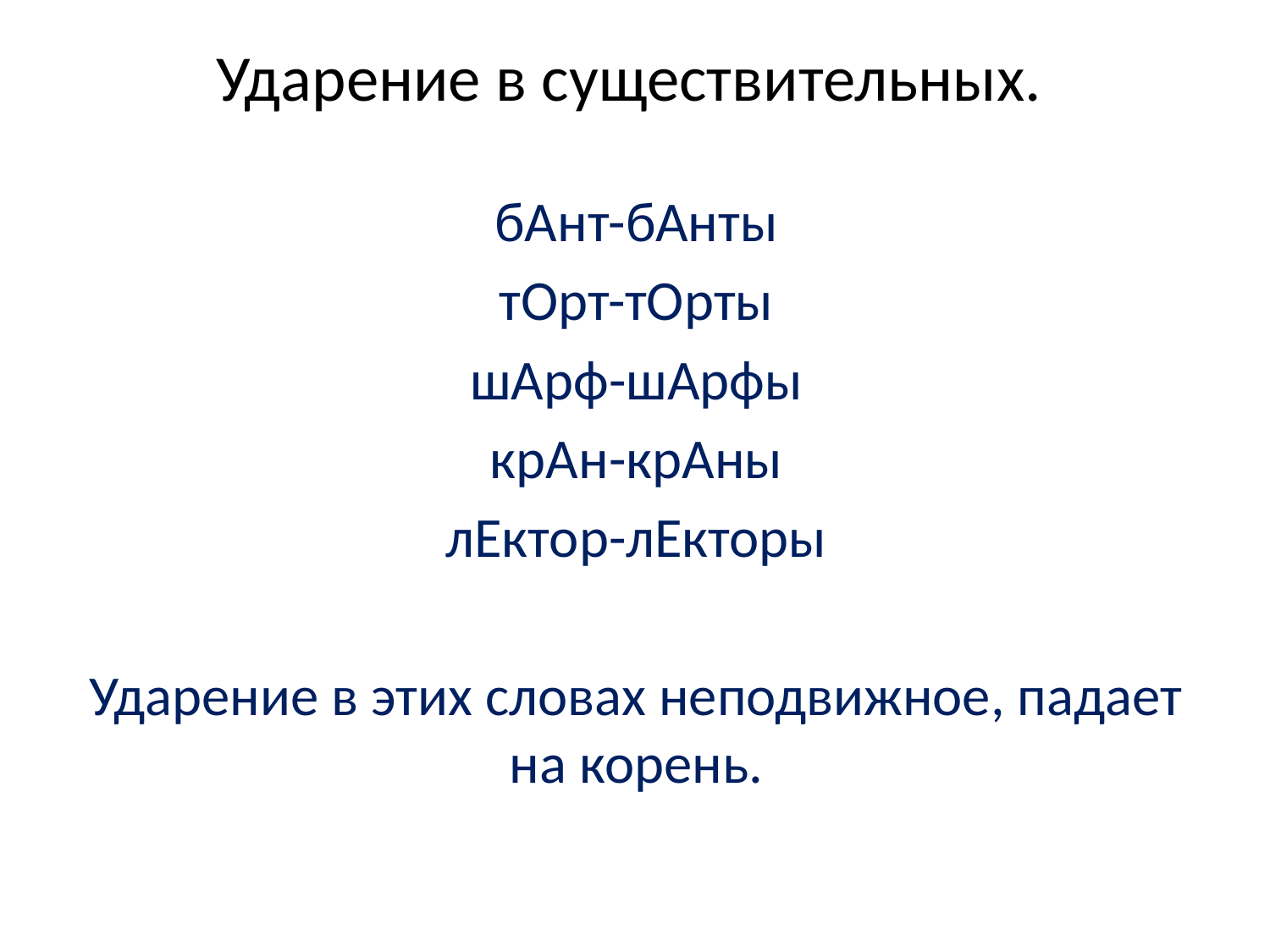

# Ударение в существительных.
бАнт-бАнты
тОрт-тОрты
шАрф-шАрфы
крАн-крАны
лЕктор-лЕкторы

Ударение в этих словах неподвижное, падает на корень.